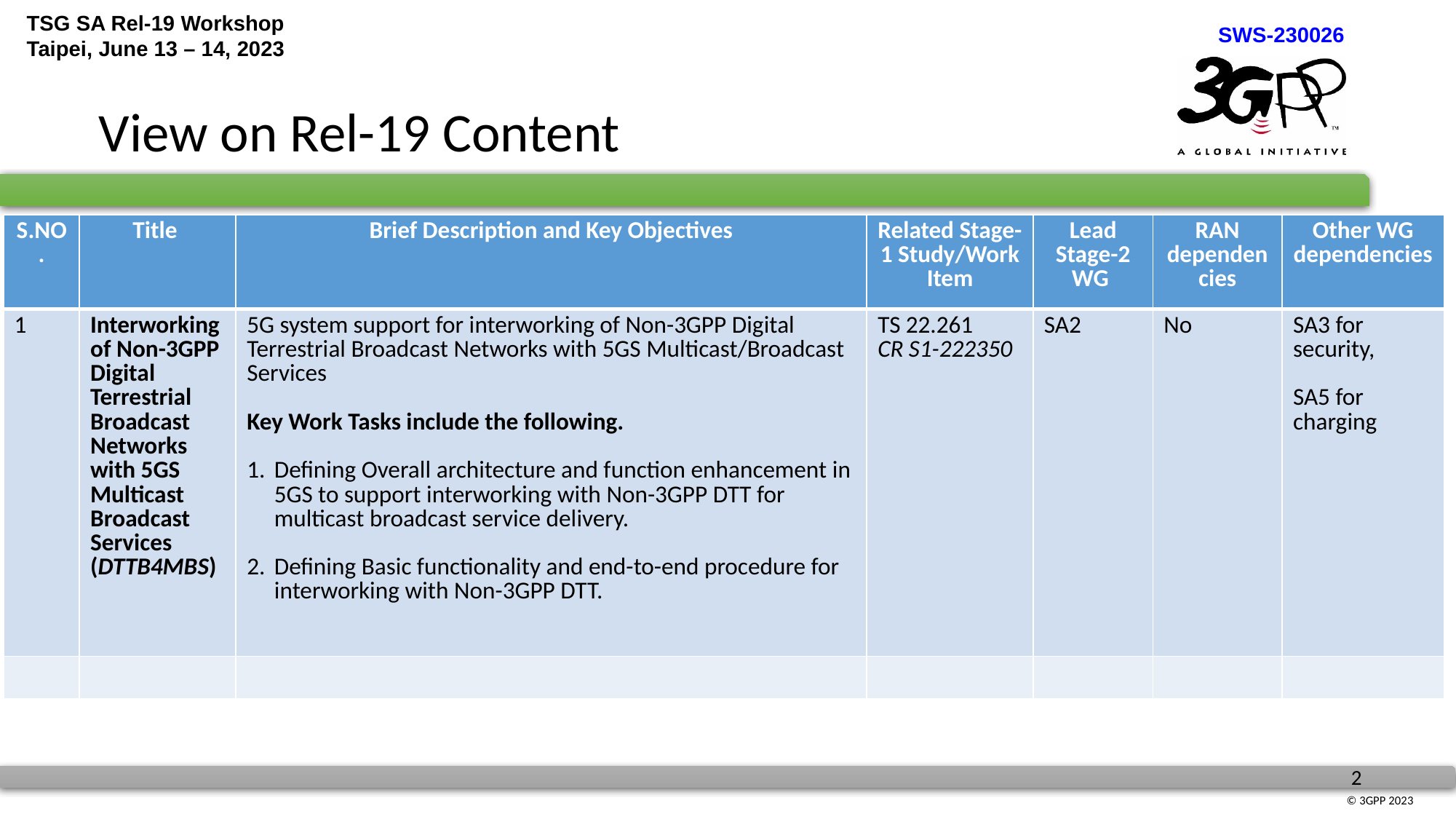

# View on Rel-19 Content
| S.NO. | Title | Brief Description and Key Objectives | Related Stage-1 Study/Work Item | Lead Stage-2 WG | RAN dependencies | Other WG dependencies |
| --- | --- | --- | --- | --- | --- | --- |
| 1 | Interworking of Non-3GPP Digital Terrestrial Broadcast Networks with 5GS Multicast Broadcast Services (DTTB4MBS) | 5G system support for interworking of Non-3GPP Digital Terrestrial Broadcast Networks with 5GS Multicast/Broadcast Services Key Work Tasks include the following. Defining Overall architecture and function enhancement in 5GS to support interworking with Non-3GPP DTT for multicast broadcast service delivery. Defining Basic functionality and end-to-end procedure for interworking with Non-3GPP DTT. | TS 22.261 CR S1-222350 | SA2 | No | SA3 for security, SA5 for charging |
|  |  |  |  |  |  |  |